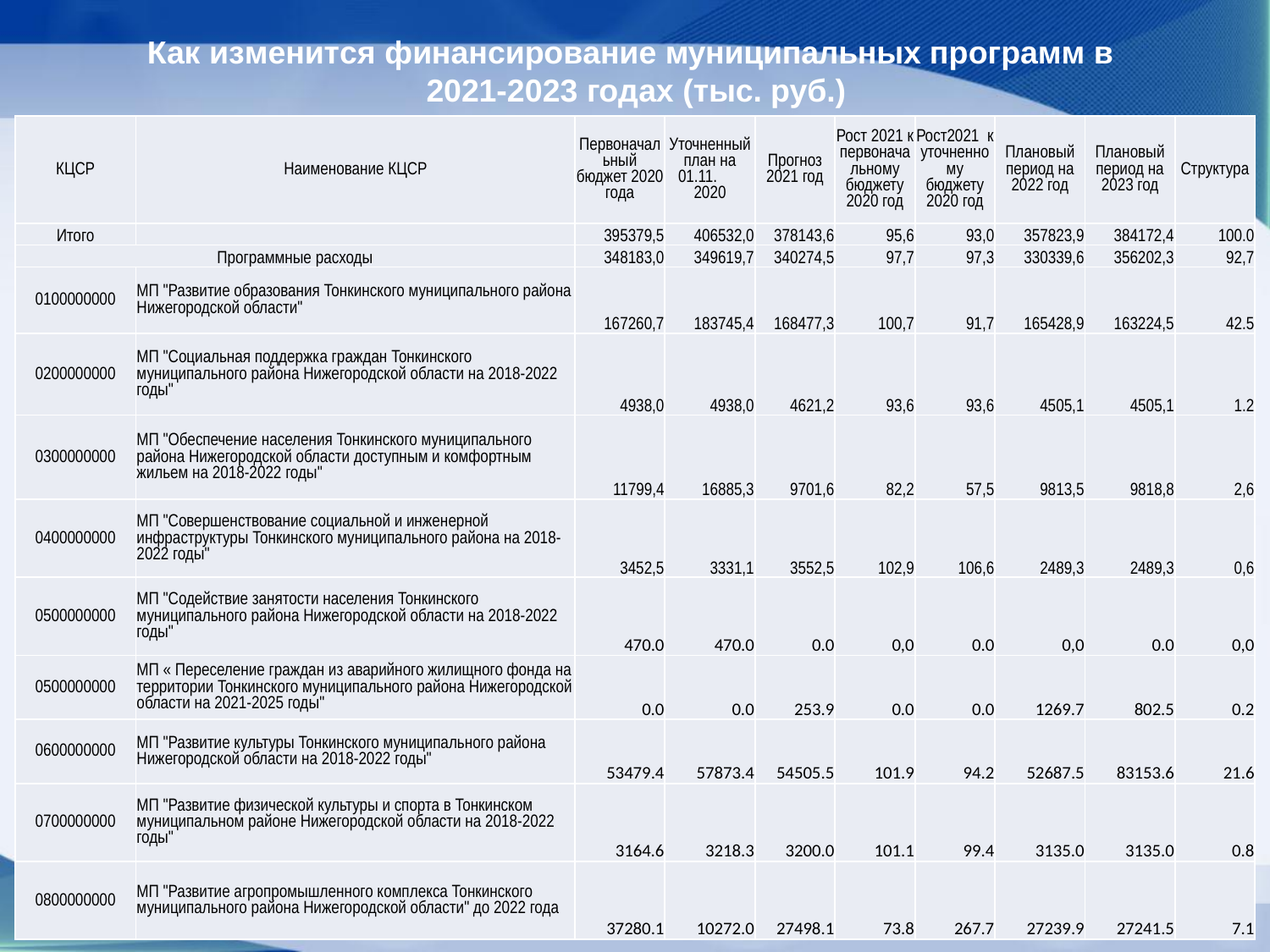

Как изменится финансирование муниципальных программ в 2021-2023 годах (тыс. руб.)
| КЦСР | Наименование КЦСР | Первоначальный бюджет 2020 года | Уточненный план на 01.11. 2020 | Прогноз 2021 год | Рост 2021 к первоначальному бюджету 2020 год | Рост2021 к уточненному бюджету 2020 год | Плановый период на 2022 год | Плановый период на 2023 год | Структура |
| --- | --- | --- | --- | --- | --- | --- | --- | --- | --- |
| Итого |  | 395379,5 | 406532,0 | 378143,6 | 95,6 | 93,0 | 357823,9 | 384172,4 | 100.0 |
| Программные расходы |  | 348183,0 | 349619,7 | 340274,5 | 97,7 | 97,3 | 330339,6 | 356202,3 | 92,7 |
| 0100000000 | МП "Развитие образования Тонкинского муниципального района Нижегородской области" | 167260,7 | 183745,4 | 168477,3 | 100,7 | 91,7 | 165428,9 | 163224,5 | 42.5 |
| 0200000000 | МП "Социальная поддержка граждан Тонкинского муниципального района Нижегородской области на 2018-2022 годы" | 4938,0 | 4938,0 | 4621,2 | 93,6 | 93,6 | 4505,1 | 4505,1 | 1.2 |
| 0300000000 | МП "Обеспечение населения Тонкинского муниципального района Нижегородской области доступным и комфортным жильем на 2018-2022 годы" | 11799,4 | 16885,3 | 9701,6 | 82,2 | 57,5 | 9813,5 | 9818,8 | 2,6 |
| 0400000000 | МП "Совершенствование социальной и инженерной инфраструктуры Тонкинского муниципального района на 2018-2022 годы" | 3452,5 | 3331,1 | 3552,5 | 102,9 | 106,6 | 2489,3 | 2489,3 | 0,6 |
| 0500000000 | МП "Содействие занятости населения Тонкинского муниципального района Нижегородской области на 2018-2022 годы" | 470.0 | 470.0 | 0.0 | 0,0 | 0.0 | 0,0 | 0.0 | 0,0 |
| 0500000000 | МП « Переселение граждан из аварийного жилищного фонда на территории Тонкинского муниципального района Нижегородской области на 2021-2025 годы" | 0.0 | 0.0 | 253.9 | 0.0 | 0.0 | 1269.7 | 802.5 | 0.2 |
| 0600000000 | МП "Развитие культуры Тонкинского муниципального района Нижегородской области на 2018-2022 годы" | 53479.4 | 57873.4 | 54505.5 | 101.9 | 94.2 | 52687.5 | 83153.6 | 21.6 |
| 0700000000 | МП "Развитие физической культуры и спорта в Тонкинском муниципальном районе Нижегородской области на 2018-2022 годы" | 3164.6 | 3218.3 | 3200.0 | 101.1 | 99.4 | 3135.0 | 3135.0 | 0.8 |
| 0800000000 | МП "Развитие агропромышленного комплекса Тонкинского муниципального района Нижегородской области" до 2022 года | 37280.1 | 10272.0 | 27498.1 | 73.8 | 267.7 | 27239.9 | 27241.5 | 7.1 |